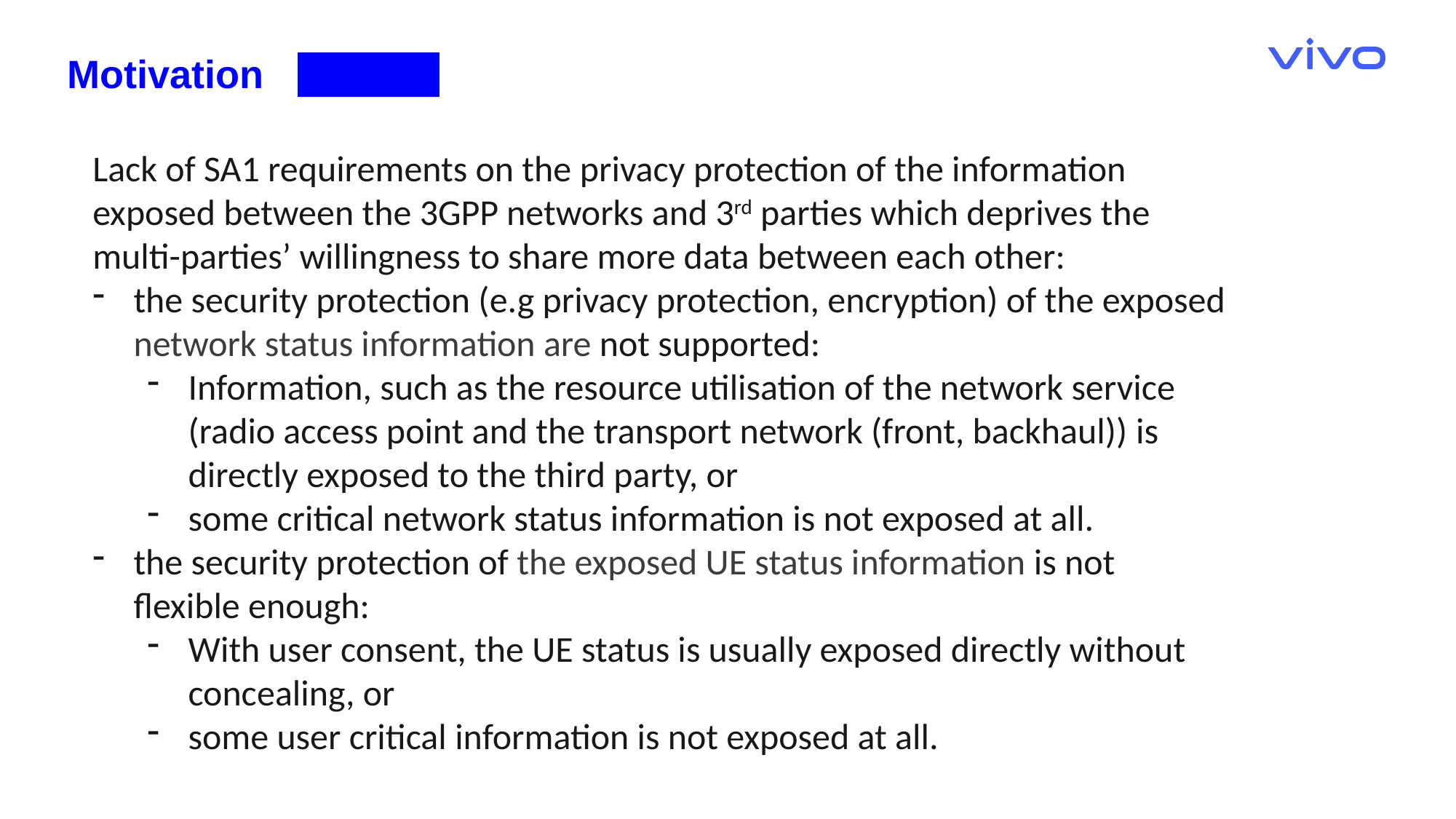

Motivation
Lack of SA1 requirements on the privacy protection of the information exposed between the 3GPP networks and 3rd parties which deprives the multi-parties’ willingness to share more data between each other:
the security protection (e.g privacy protection, encryption) of the exposed network status information are not supported:
Information, such as the resource utilisation of the network service (radio access point and the transport network (front, backhaul)) is directly exposed to the third party, or
some critical network status information is not exposed at all.
the security protection of the exposed UE status information is not flexible enough:
With user consent, the UE status is usually exposed directly without concealing, or
some user critical information is not exposed at all.